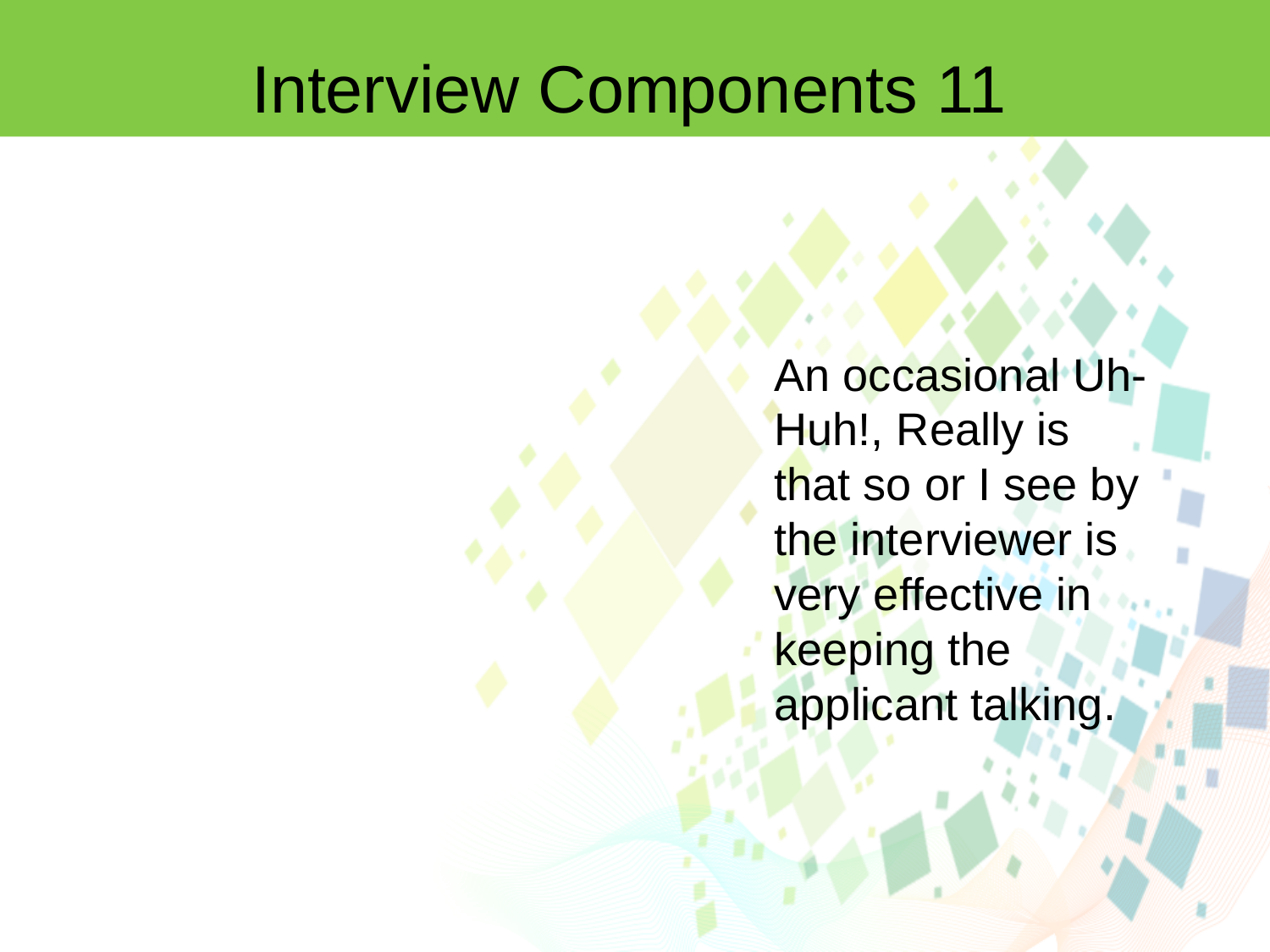

Interview Components 11
An occasional Uh-Huh!, Really is that so or I see by the interviewer is very effective in keeping the applicant talking.